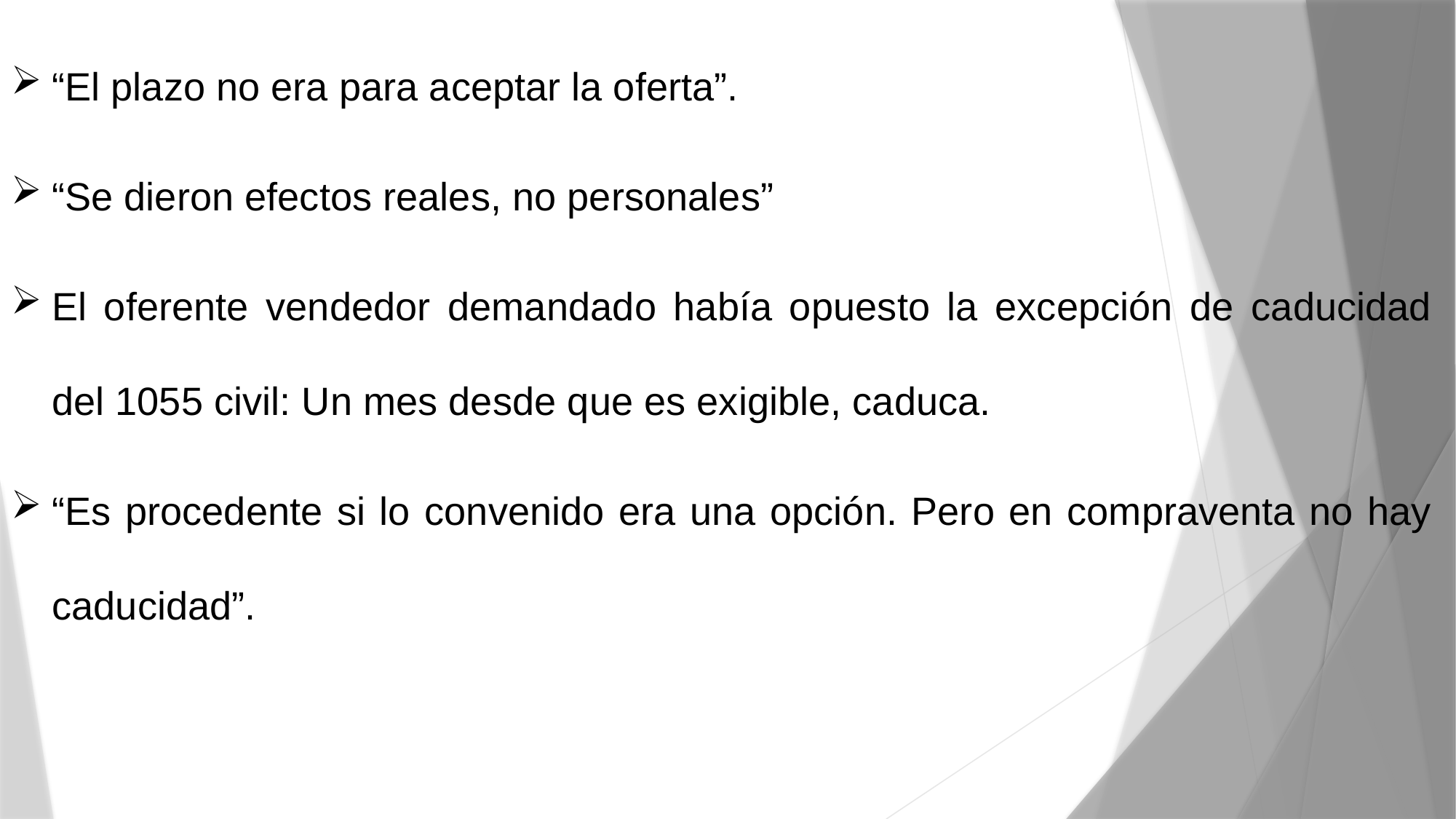

“El plazo no era para aceptar la oferta”.
“Se dieron efectos reales, no personales”
El oferente vendedor demandado había opuesto la excepción de caducidad del 1055 civil: Un mes desde que es exigible, caduca.
“Es procedente si lo convenido era una opción. Pero en compraventa no hay caducidad”.